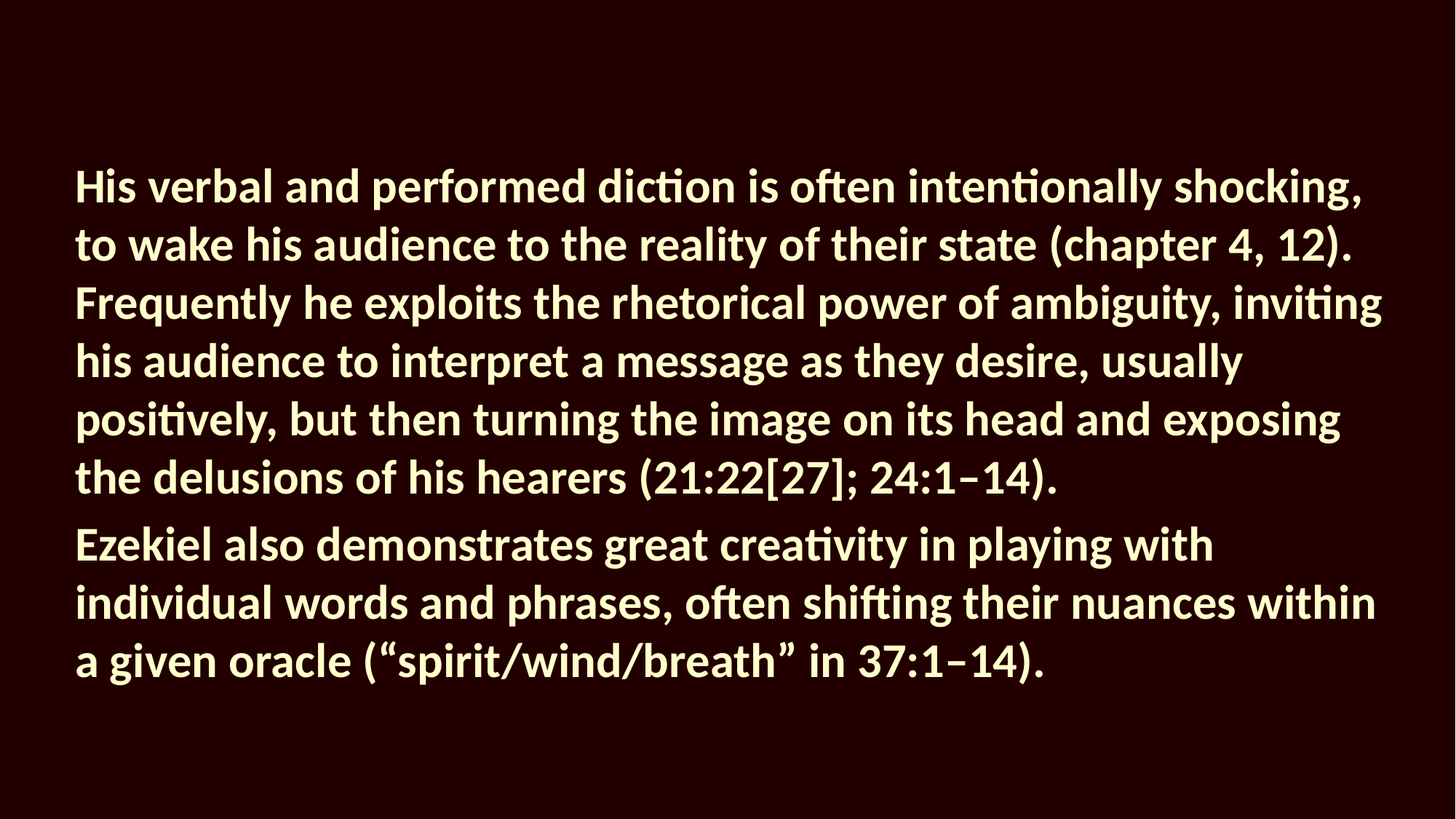

His verbal and performed diction is often intentionally shocking, to wake his audience to the reality of their state (chapter 4, 12). Frequently he exploits the rhetorical power of ambiguity, inviting his audience to interpret a message as they desire, usually positively, but then turning the image on its head and exposing the delusions of his hearers (21:22[27]; 24:1–14).
Ezekiel also demonstrates great creativity in playing with individual words and phrases, often shifting their nuances within a given oracle (“spirit/wind/breath” in 37:1–14).